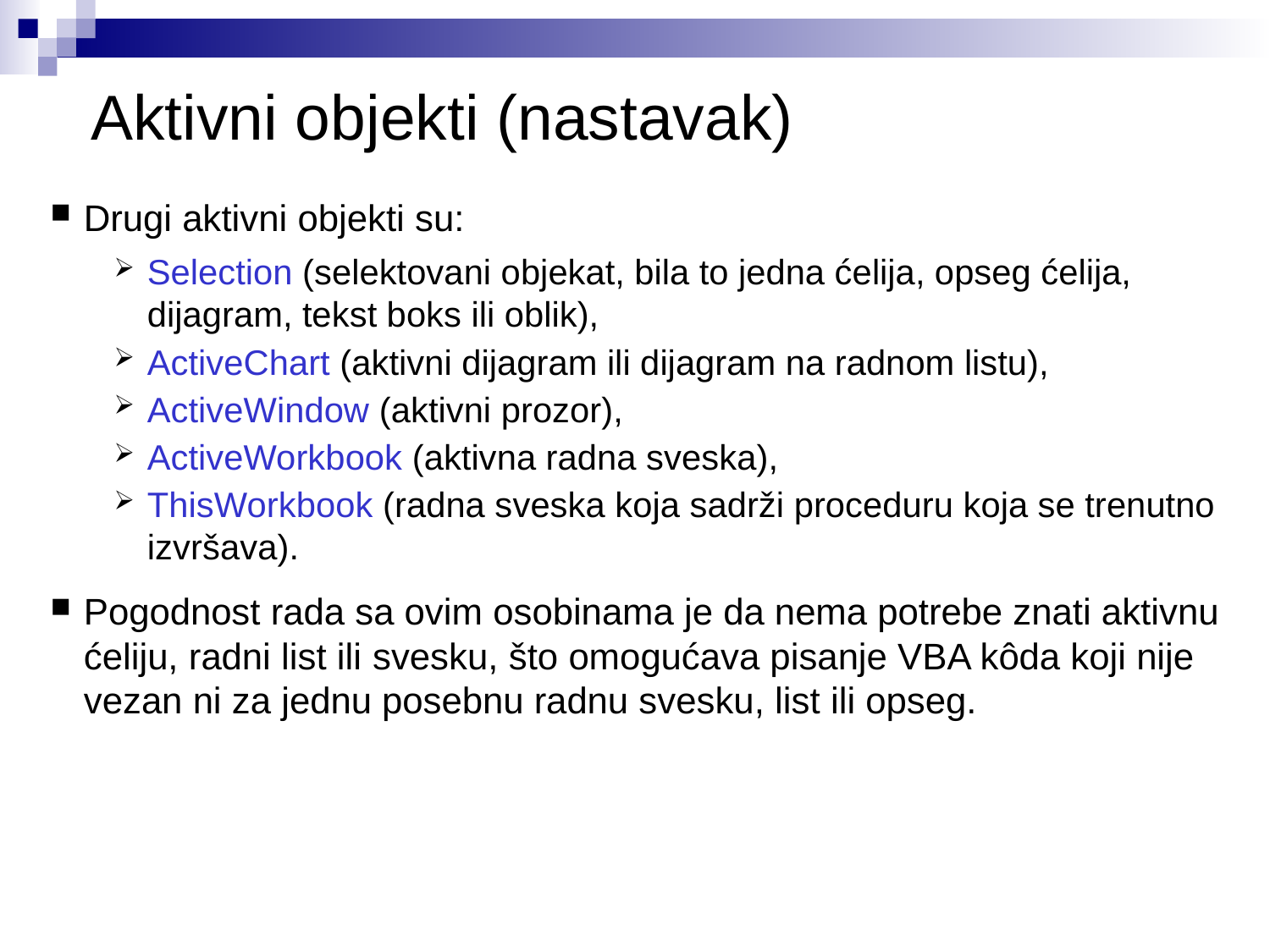

# Aktivni objekti (nastavak)
Drugi aktivni objekti su:
Selection (selektovani objekat, bila to jedna ćelija, opseg ćelija, dijagram, tekst boks ili oblik),
ActiveChart (aktivni dijagram ili dijagram na radnom listu),
ActiveWindow (aktivni prozor),
ActiveWorkbook (aktivna radna sveska),
ThisWorkbook (radna sveska koja sadrži proceduru koja se trenutno izvršava).
Pogodnost rada sa ovim osobinama je da nema potrebe znati aktivnu ćeliju, radni list ili svesku, što omogućava pisanje VBA kôda koji nije vezan ni za jednu posebnu radnu svesku, list ili opseg.